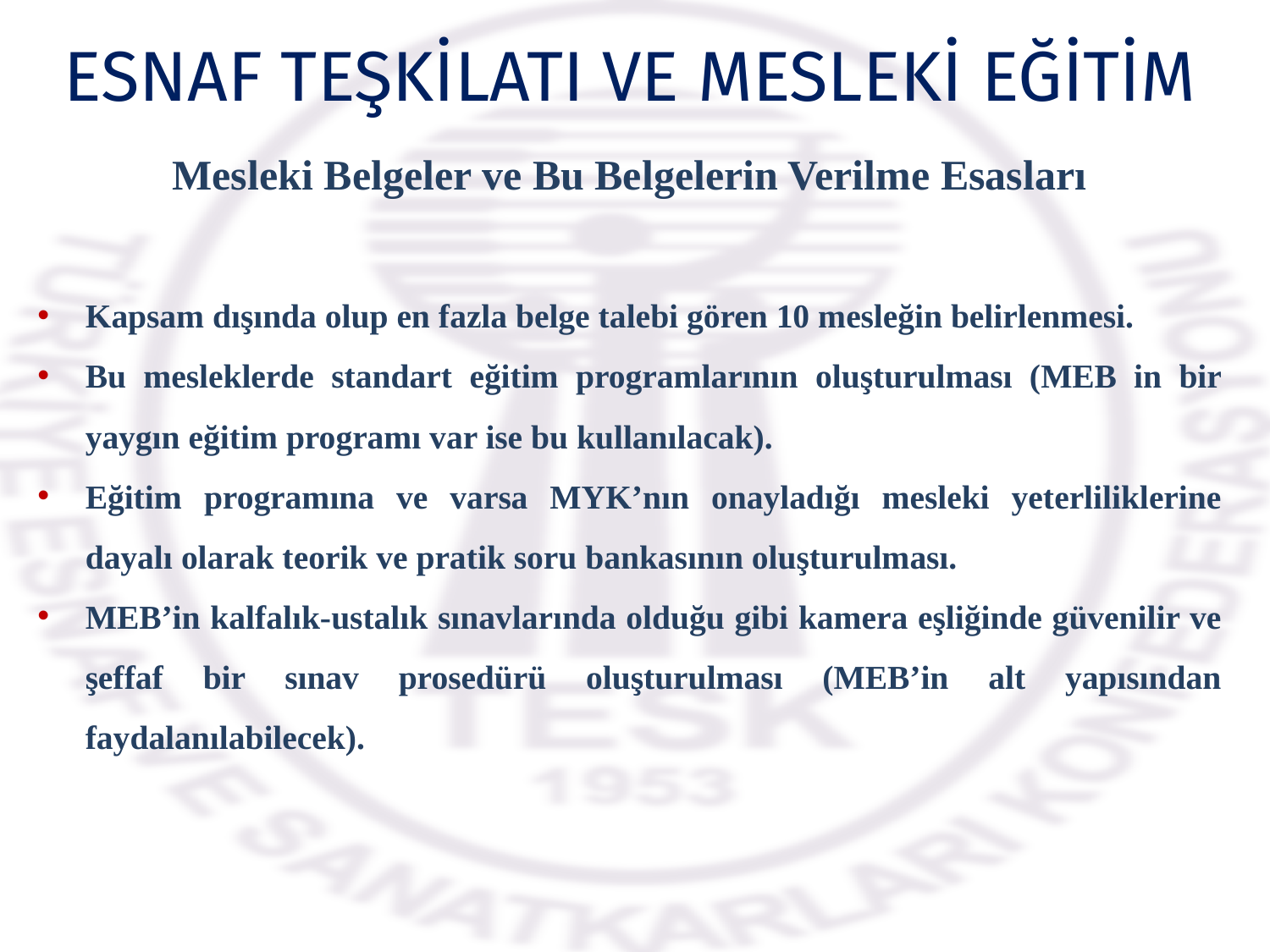

ESNAF TEŞKİLATI VE MESLEKİ EĞİTİM
Mesleki Belgeler ve Bu Belgelerin Verilme Esasları

Kapsam dışında olup en fazla belge talebi gören 10 mesleğin belirlenmesi.
Bu mesleklerde standart eğitim programlarının oluşturulması (MEB in bir yaygın eğitim programı var ise bu kullanılacak).
Eğitim programına ve varsa MYK’nın onayladığı mesleki yeterliliklerine dayalı olarak teorik ve pratik soru bankasının oluşturulması.
MEB’in kalfalık-ustalık sınavlarında olduğu gibi kamera eşliğinde güvenilir ve şeffaf bir sınav prosedürü oluşturulması (MEB’in alt yapısından faydalanılabilecek).